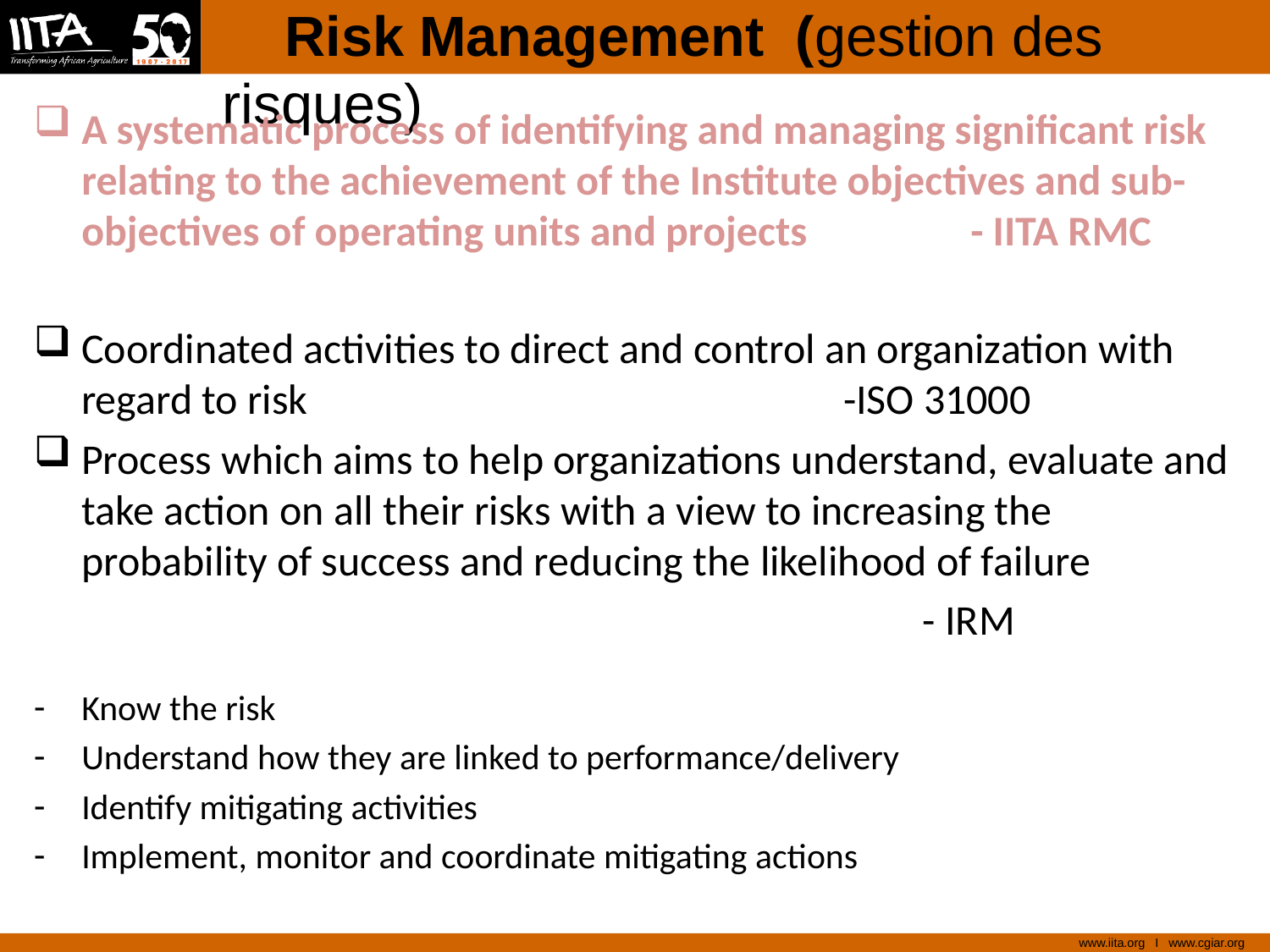

# Risk Management  (gestion des risques)
A systematic process of identifying and managing significant risk relating to the achievement of the Institute objectives and sub-objectives of operating units and projects		- IITA RMC

Coordinated activities to direct and control an organization with regard to risk					-ISO 31000
Process which aims to help organizations understand, evaluate and take action on all their risks with a view to increasing the probability of success and reducing the likelihood of failure
							- IRM

Know the risk
Understand how they are linked to performance/delivery
Identify mitigating activities
Implement, monitor and coordinate mitigating actions